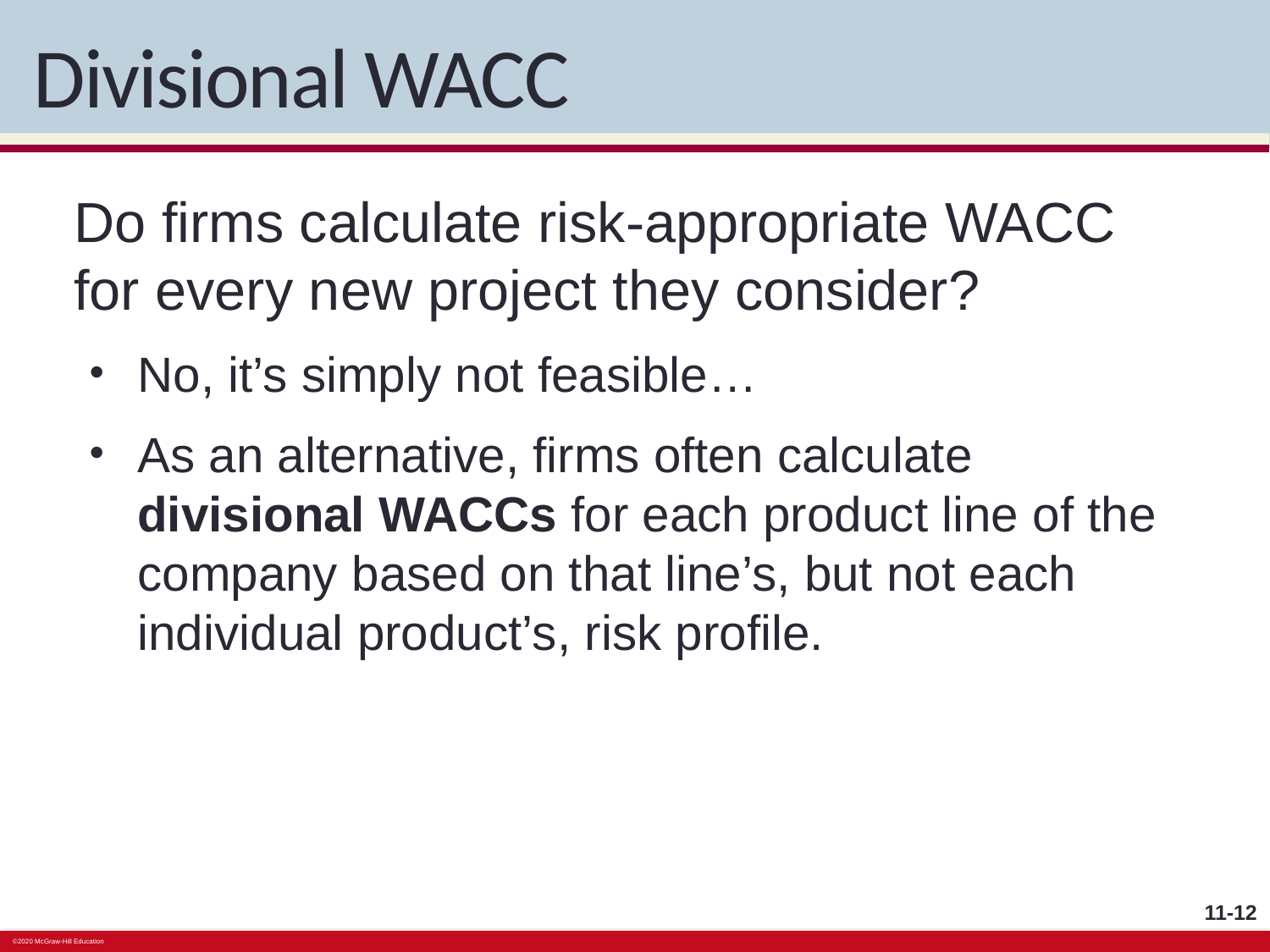

# Divisional WACC
Do firms calculate risk-appropriate WACC for every new project they consider?
No, it’s simply not feasible…
As an alternative, firms often calculate divisional WACCs for each product line of the company based on that line’s, but not each individual product’s, risk profile.